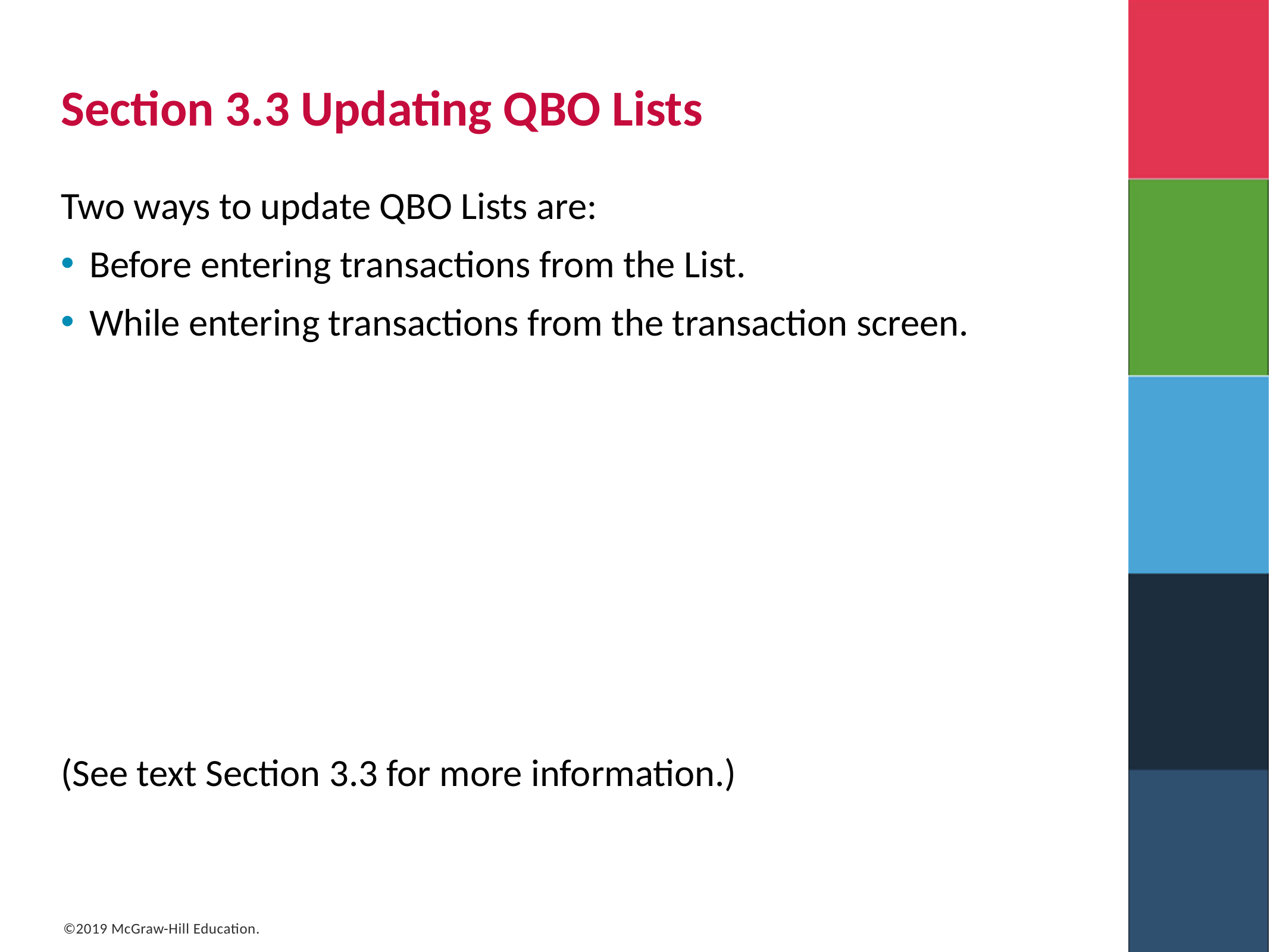

# Section 3.3 Updating Q B O Lists
Two ways to update Q B O Lists are:
Before entering transactions from the List.
While entering transactions from the transaction screen.
(See text Section 3.3 for more information.)